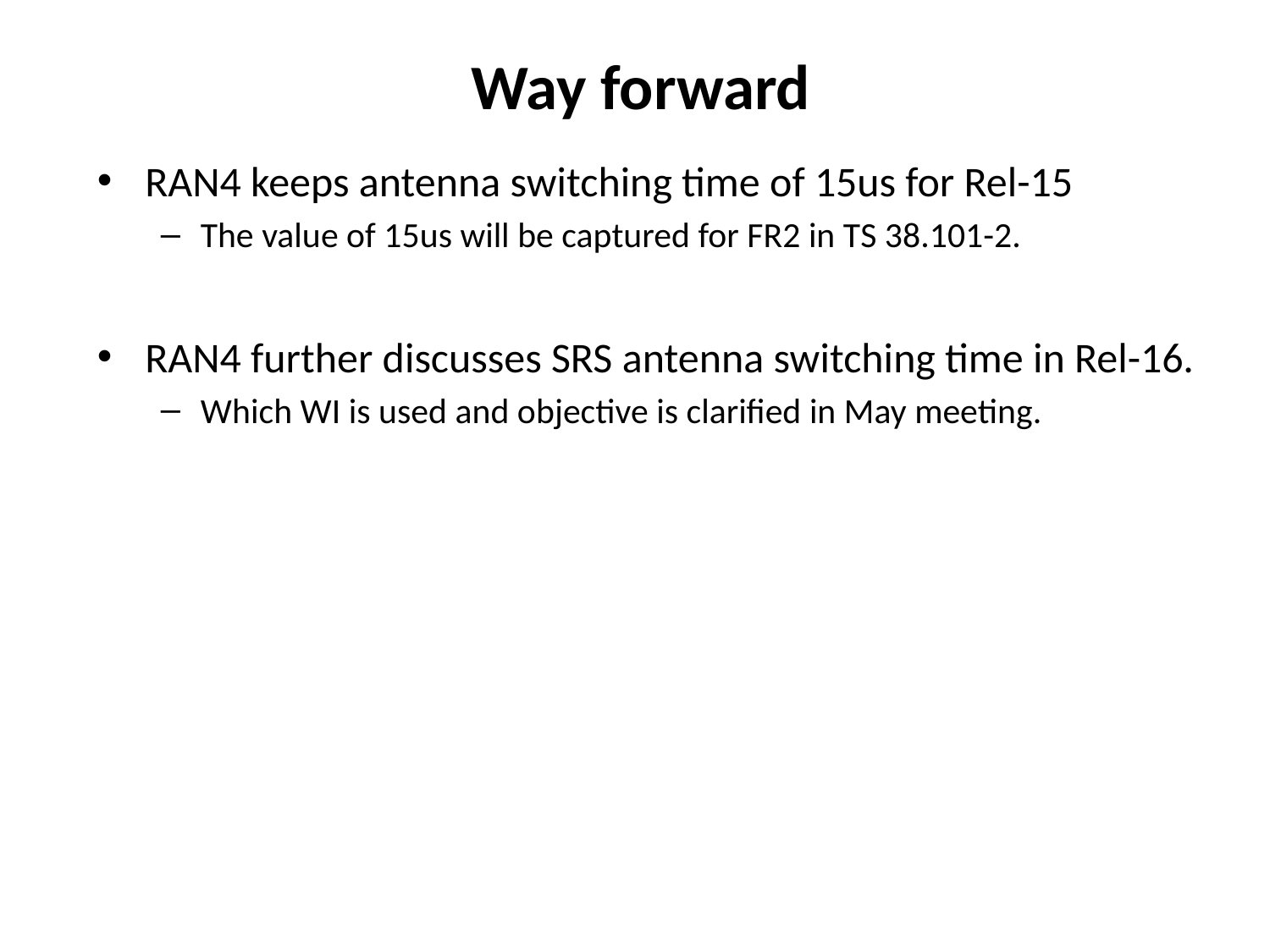

# Way forward
RAN4 keeps antenna switching time of 15us for Rel-15
The value of 15us will be captured for FR2 in TS 38.101-2.

RAN4 further discusses SRS antenna switching time in Rel-16.
Which WI is used and objective is clarified in May meeting.